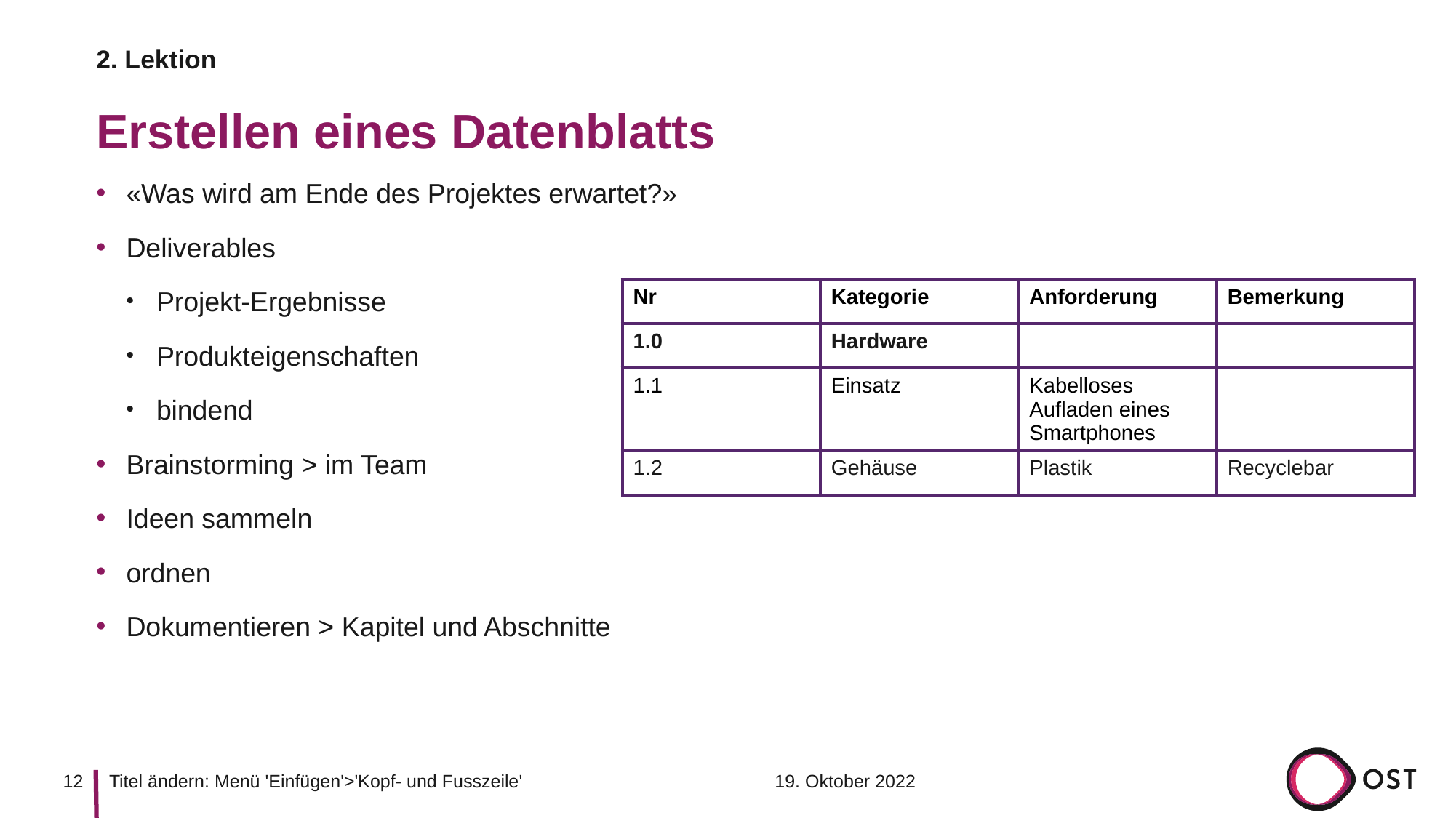

2. Lektion
# Erstellen eines Datenblatts
«Was wird am Ende des Projektes erwartet?»
Deliverables
Projekt-Ergebnisse
Produkteigenschaften
bindend
Brainstorming > im Team
Ideen sammeln
ordnen
Dokumentieren > Kapitel und Abschnitte
| Nr | Kategorie | Anforderung | Bemerkung |
| --- | --- | --- | --- |
| 1.0 | Hardware |  |  |
| 1.1 | Einsatz | Kabelloses Aufladen eines Smartphones |  |
| --- | --- | --- | --- |
| 1.2 | Gehäuse | Plastik | Recyclebar |
12
19. Oktober 2022
Titel ändern: Menü 'Einfügen'>'Kopf- und Fusszeile'